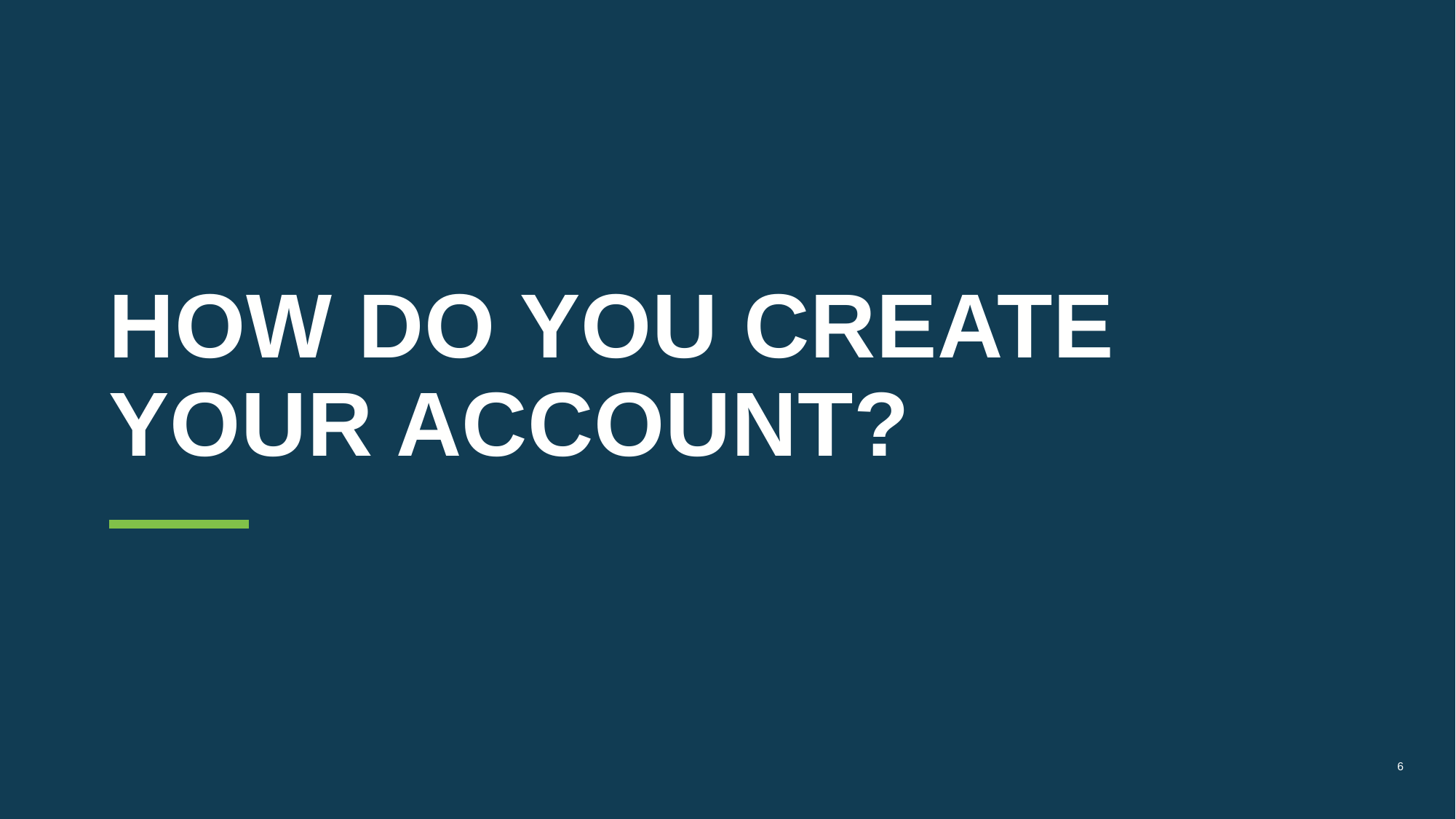

# How do you create your account?
6